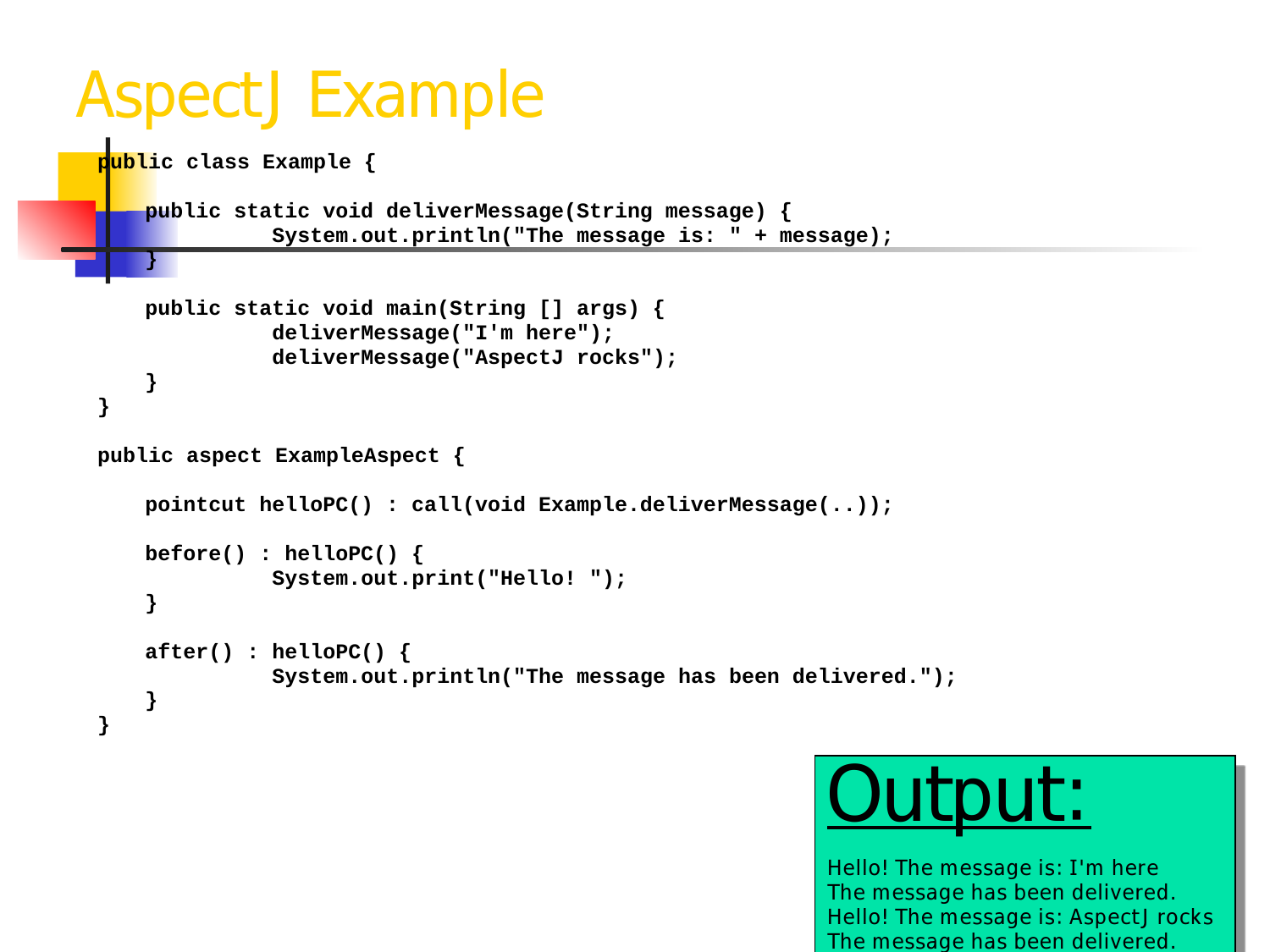

# AspectJ Example
public class Example {

	public static void deliverMessage(String message) {
		System.out.println("The message is: " + message);
	}

	public static void main(String [] args) {
		deliverMessage("I'm here");
		deliverMessage("AspectJ rocks");
	}
}

public aspect ExampleAspect {

	pointcut helloPC() : call(void Example.deliverMessage(..));

	before() : helloPC() {
		System.out.print("Hello! ");
	}

	after() : helloPC() {
		System.out.println("The message has been delivered.");
	}
}
Output:

Hello! The message is: I'm here
The message has been delivered.
Hello! The message is: AspectJ rocks
The message has been delivered.